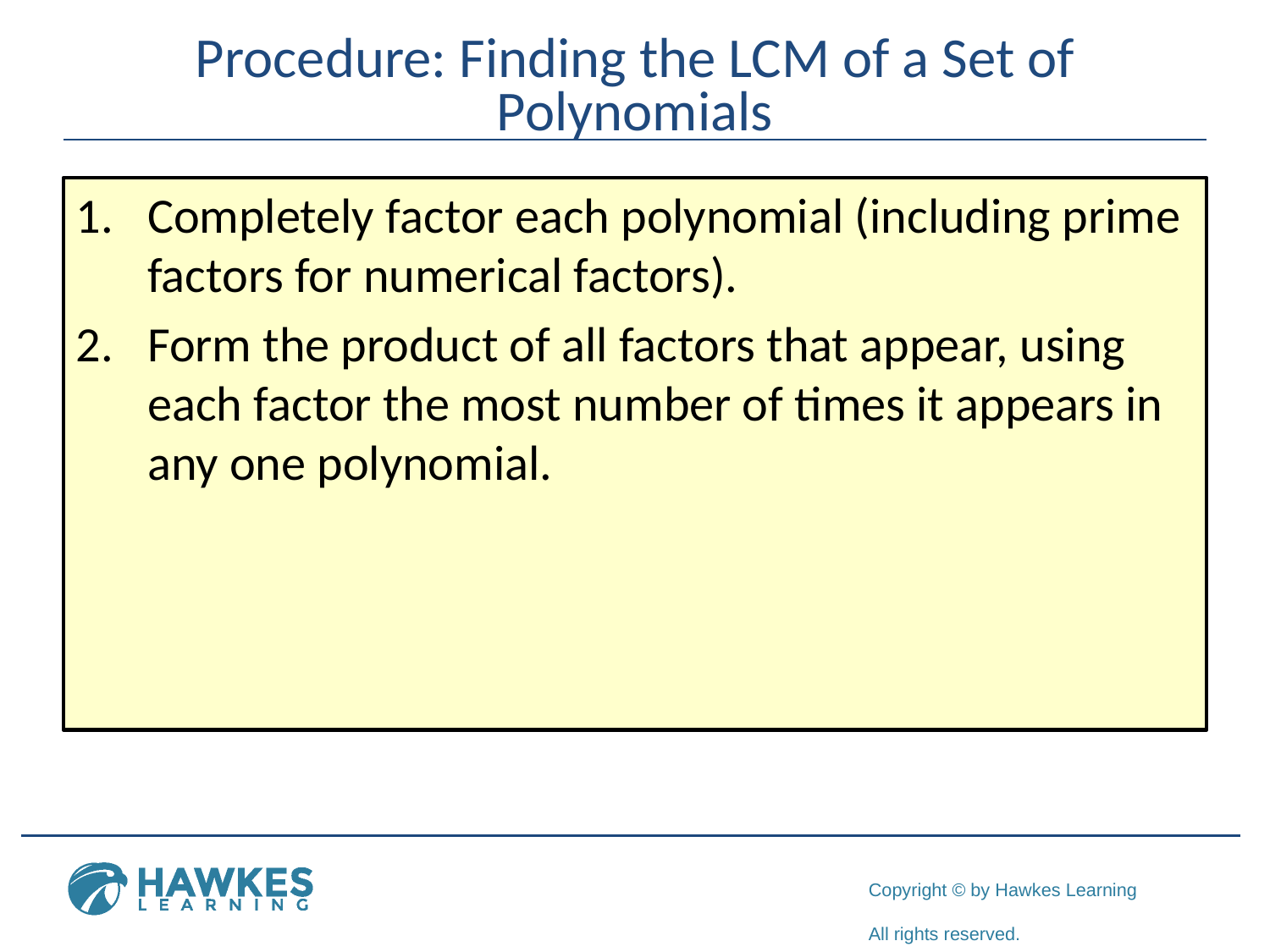

# Procedure: Finding the LCM of a Set of Polynomials
Completely factor each polynomial (including prime factors for numerical factors).
Form the product of all factors that appear, using each factor the most number of times it appears in any one polynomial.